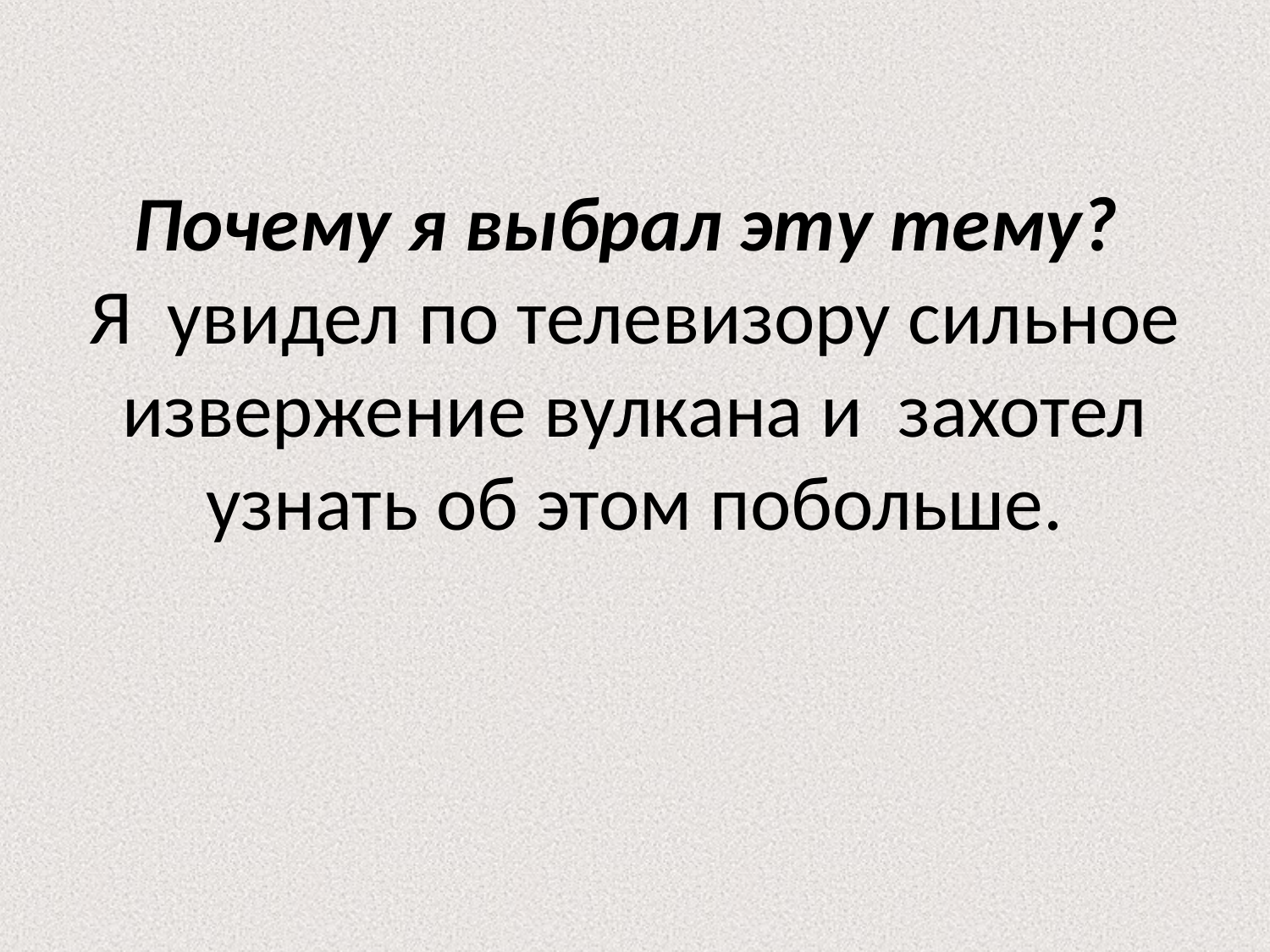

# Почему я выбрал эту тему? Я  увидел по телевизору сильное извержение вулкана и  захотел узнать об этом побольше.